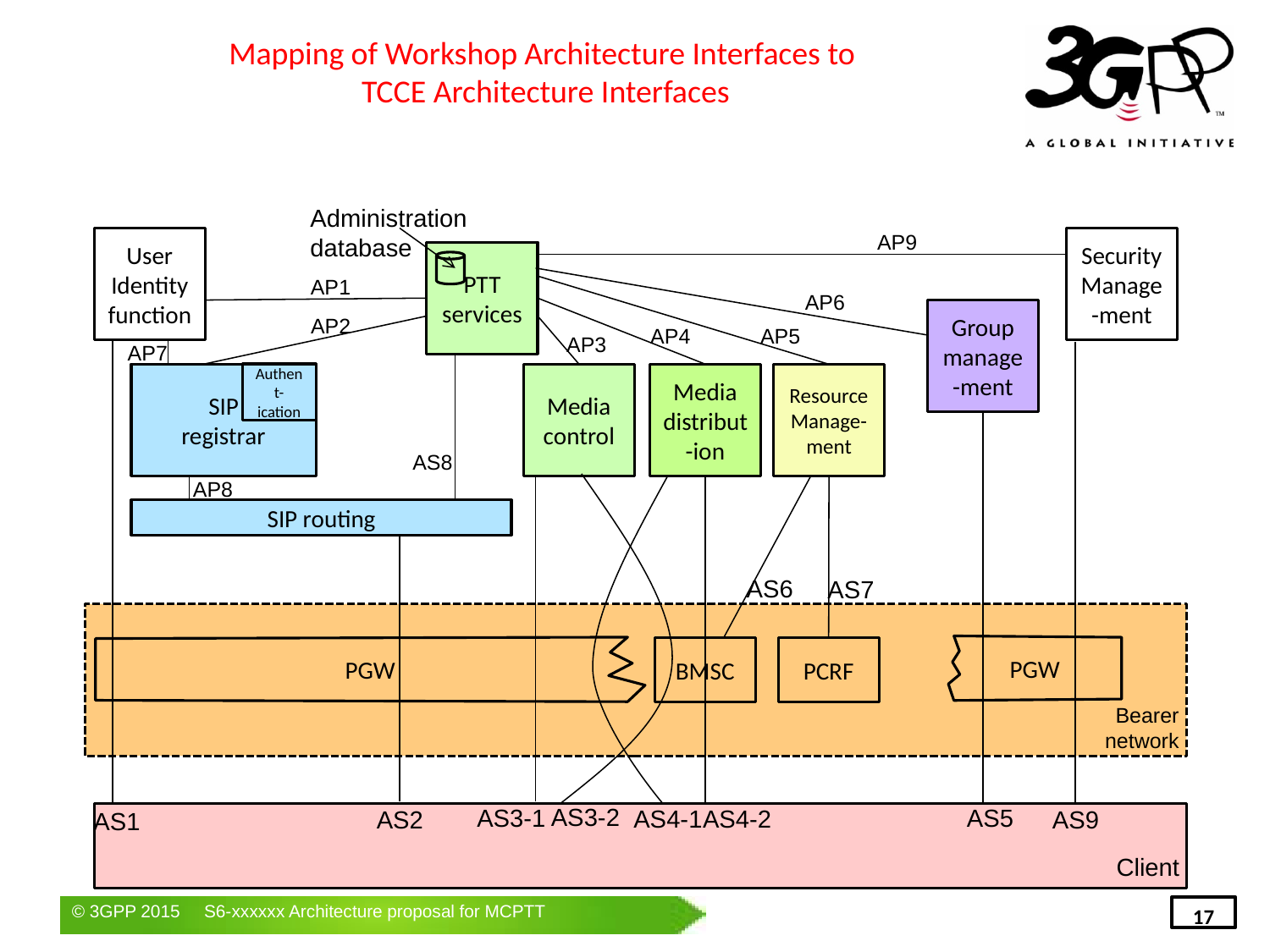

# Mapping of Workshop Architecture Interfaces to TCCE Architecture Interfaces
Administration database
AP9
User Identity
function
SecurityManage-ment
PTT services

AP1
AP6
Group manage-ment
AP2
AP4
AP5
AP3
AP7
Authent-ication
SIP
registrar
Media control
Media distribut-ion
Resource Manage-ment
AS8
AP8

SIP routing
AS6
AS7

PGW
PGW
BMSC
PCRF
Bearer network
AS3-2
AS3-1
AS5
AS4-1
AS4-2
AS9
AS2
AS1

Client